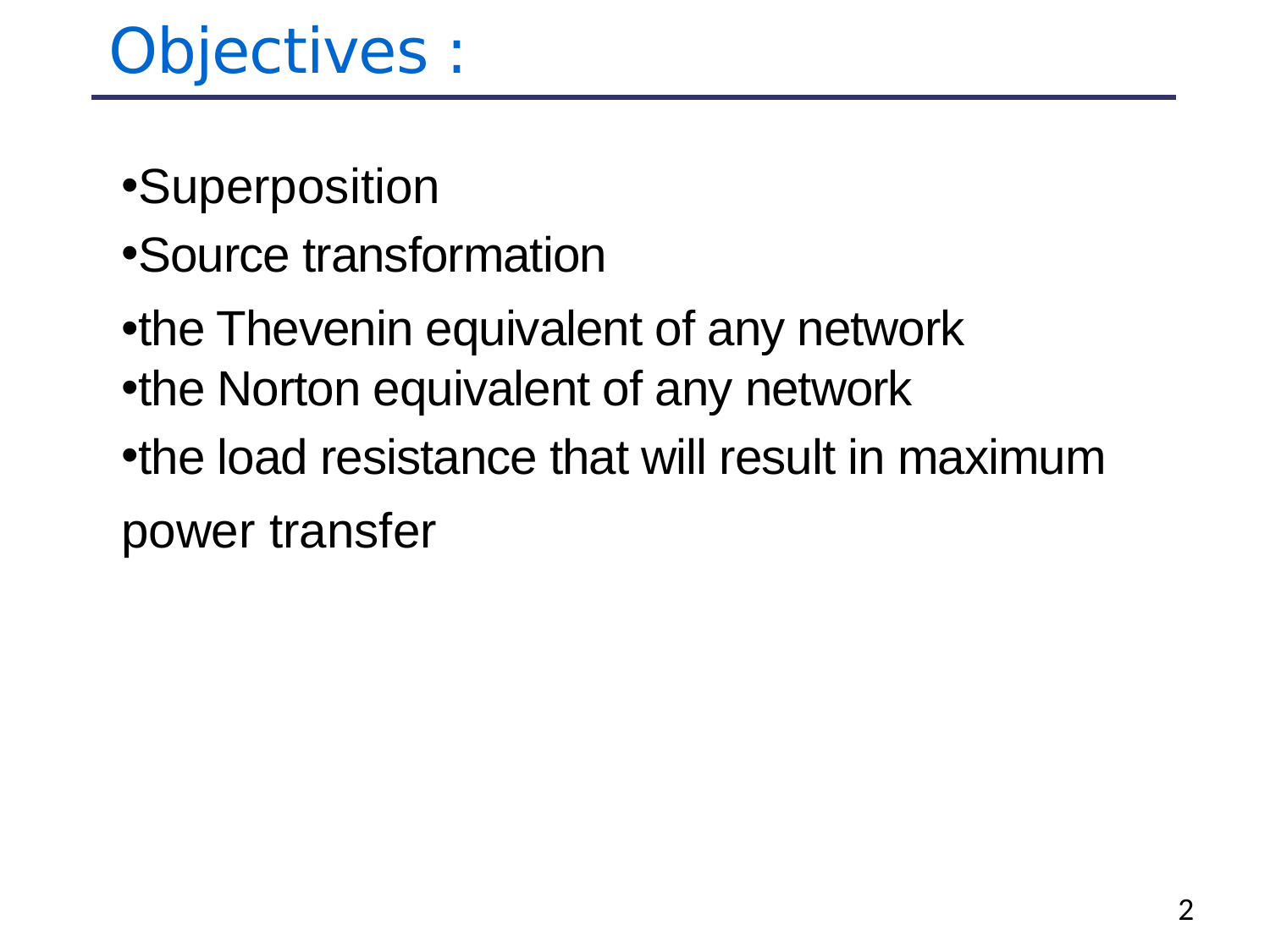

Objectives :
Superposition
Source transformation
the Thevenin equivalent of any network
the Norton equivalent of any network
the load resistance that will result in maximum
power transfer
2